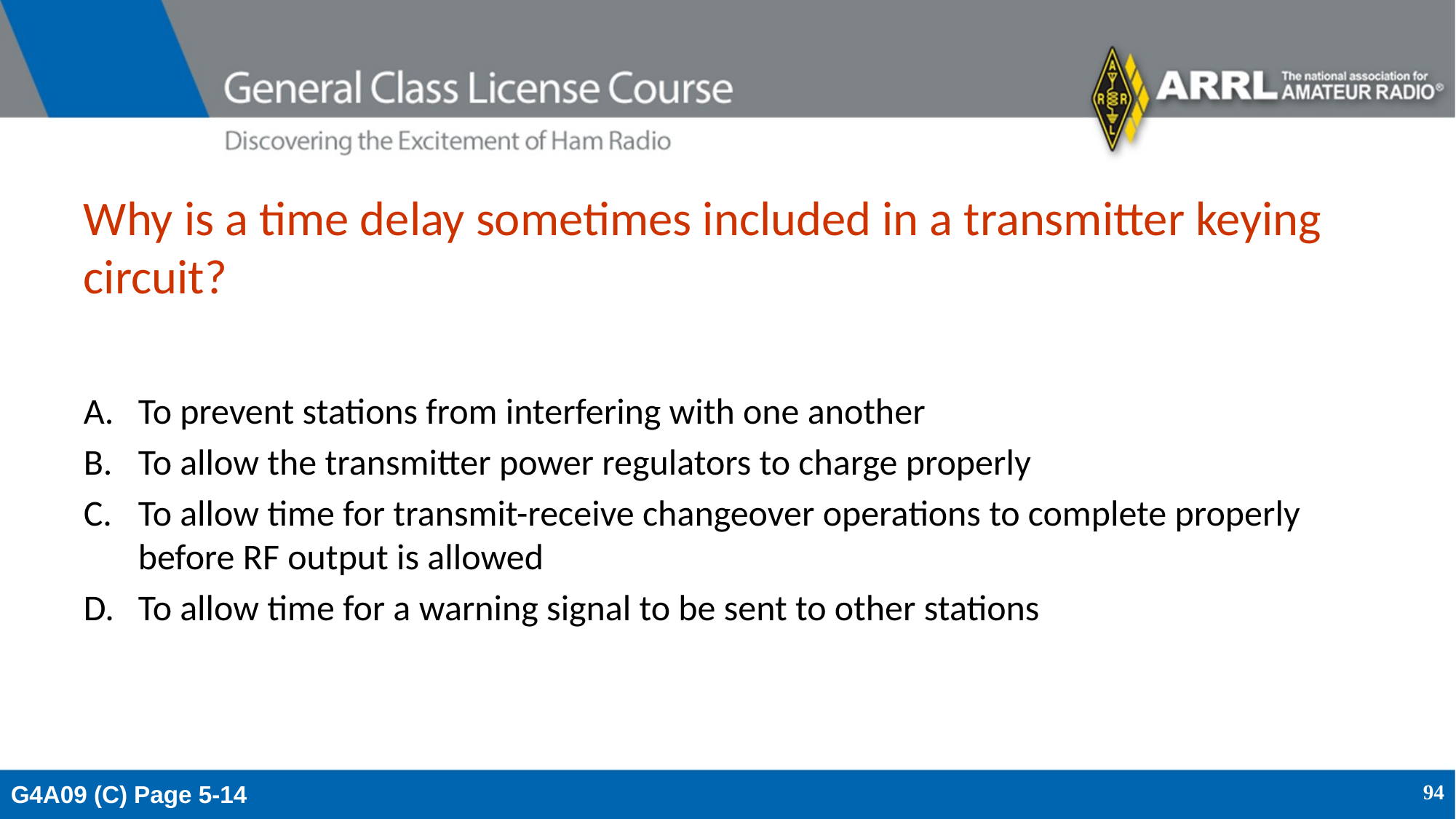

# Why is a time delay sometimes included in a transmitter keying circuit?
To prevent stations from interfering with one another
To allow the transmitter power regulators to charge properly
To allow time for transmit-receive changeover operations to complete properly before RF output is allowed
To allow time for a warning signal to be sent to other stations
G4A09 (C) Page 5-14
94